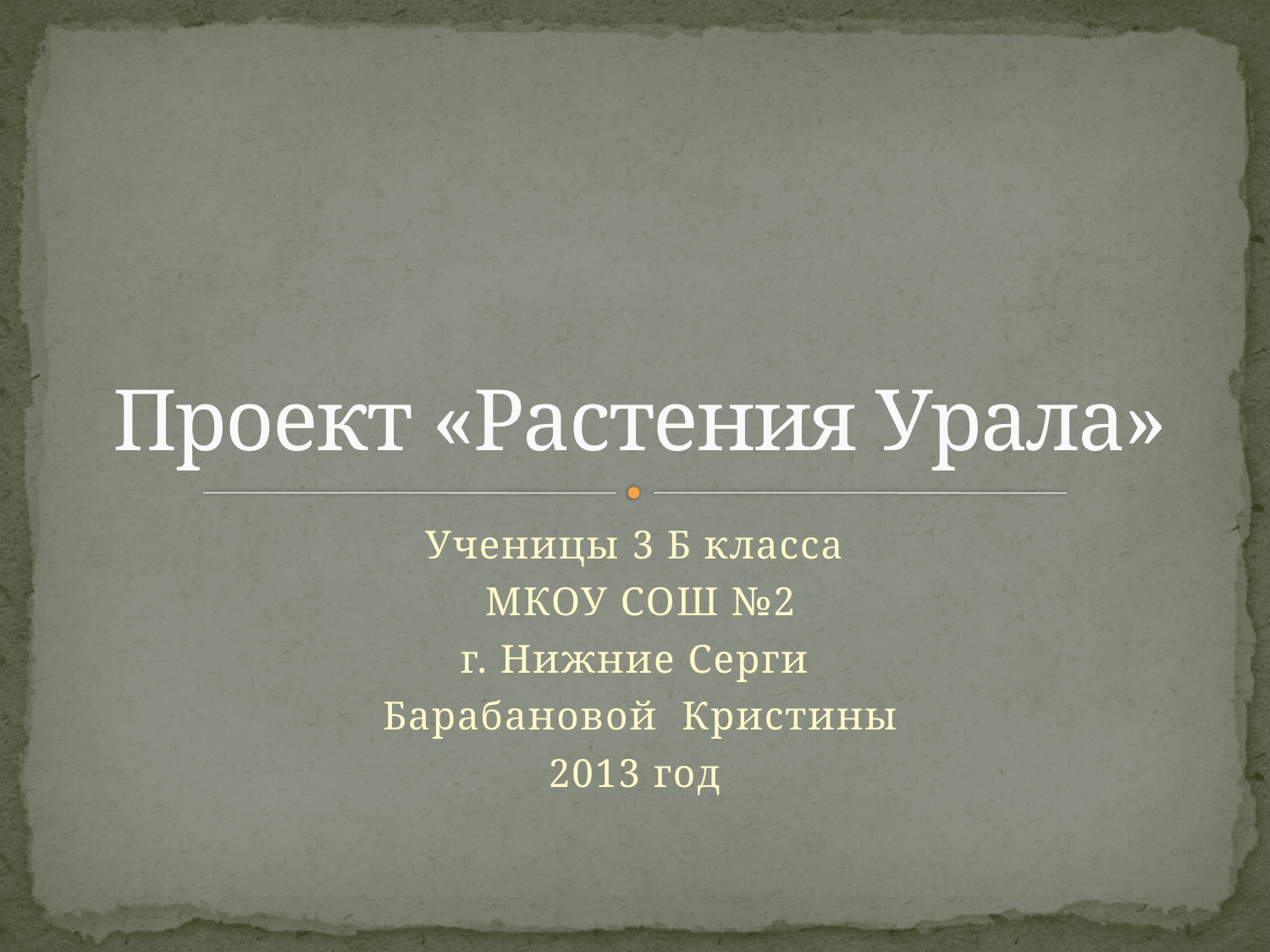

# Проект «Растения Урала»
Ученицы 3 Б класса
МКОУ СОШ №2
г. Нижние Серги
Барабановой  Кристины
2013 год